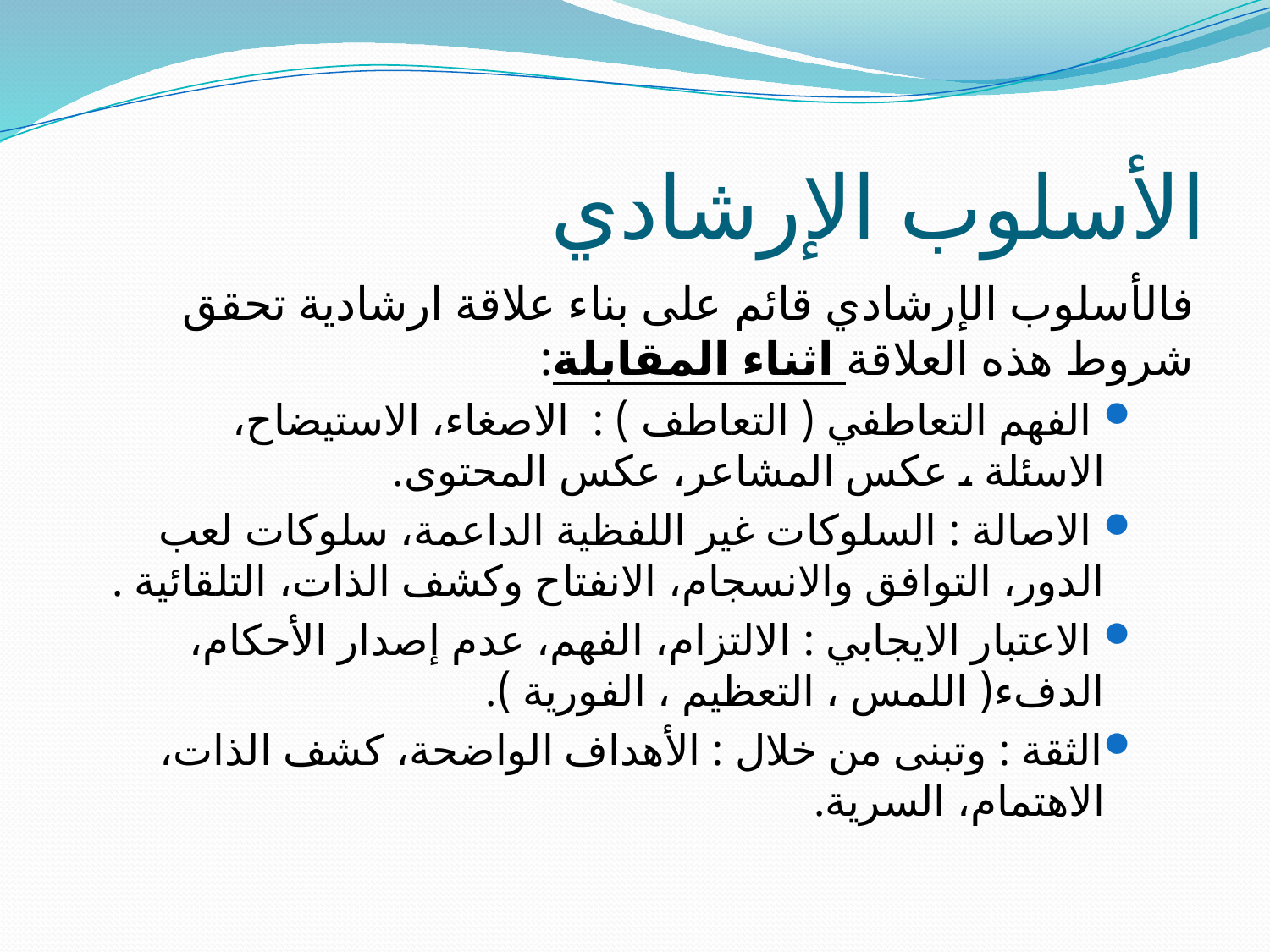

# الأسلوب الإرشادي
فالأسلوب الإرشادي قائم على بناء علاقة ارشادية تحقق شروط هذه العلاقة اثناء المقابلة:
 الفهم التعاطفي ( التعاطف ) :  الاصغاء، الاستيضاح، الاسئلة ، عكس المشاعر، عكس المحتوى.
 الاصالة : السلوكات غير اللفظية الداعمة، سلوكات لعب الدور، التوافق والانسجام، الانفتاح وكشف الذات، التلقائية .
 الاعتبار الايجابي : الالتزام، الفهم، عدم إصدار الأحكام، الدفء( اللمس ، التعظيم ، الفورية ).
الثقة : وتبنى من خلال : الأهداف الواضحة، كشف الذات، الاهتمام، السرية.